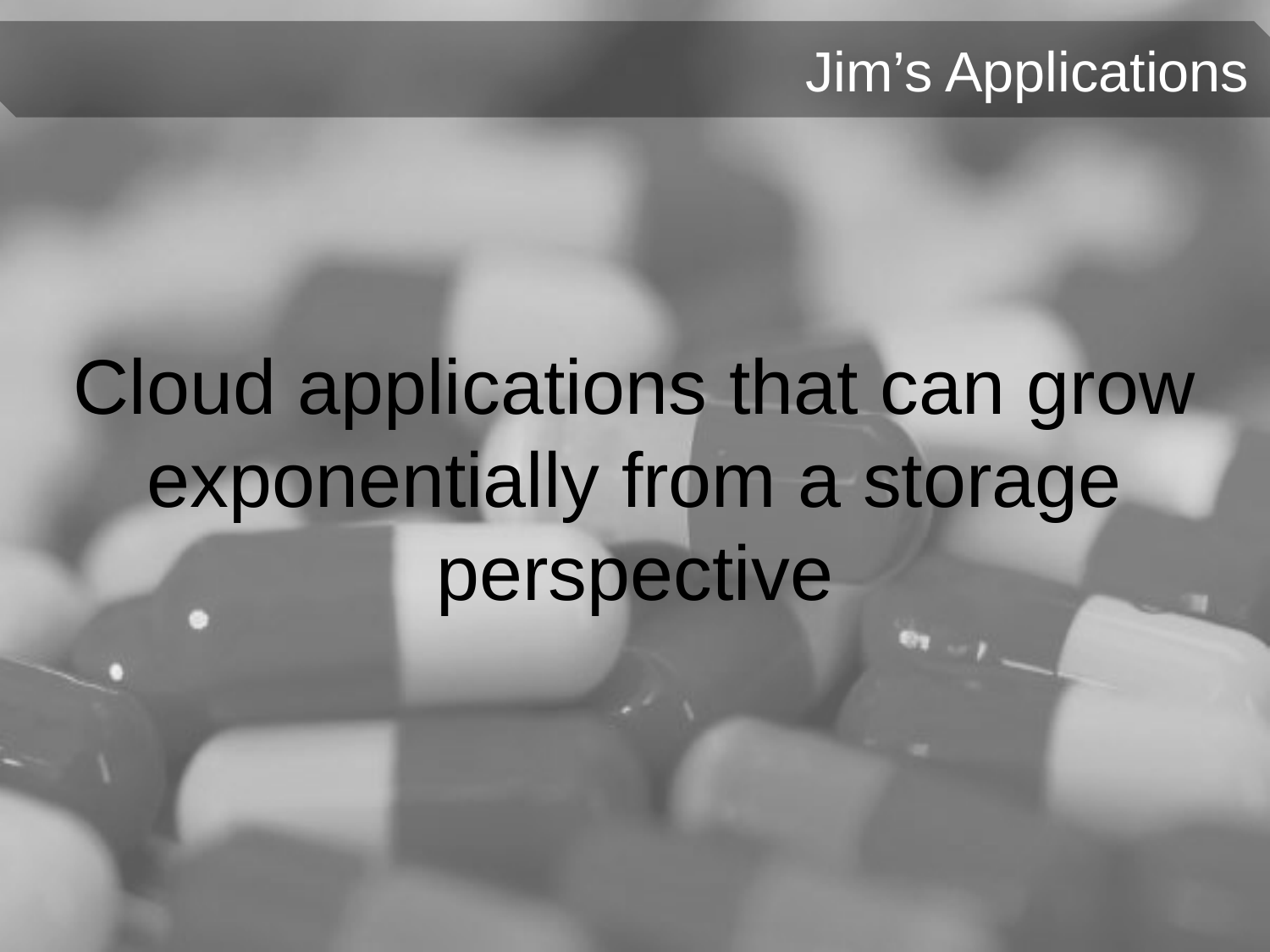

Cloud applications that can grow exponentially from a storage perspective